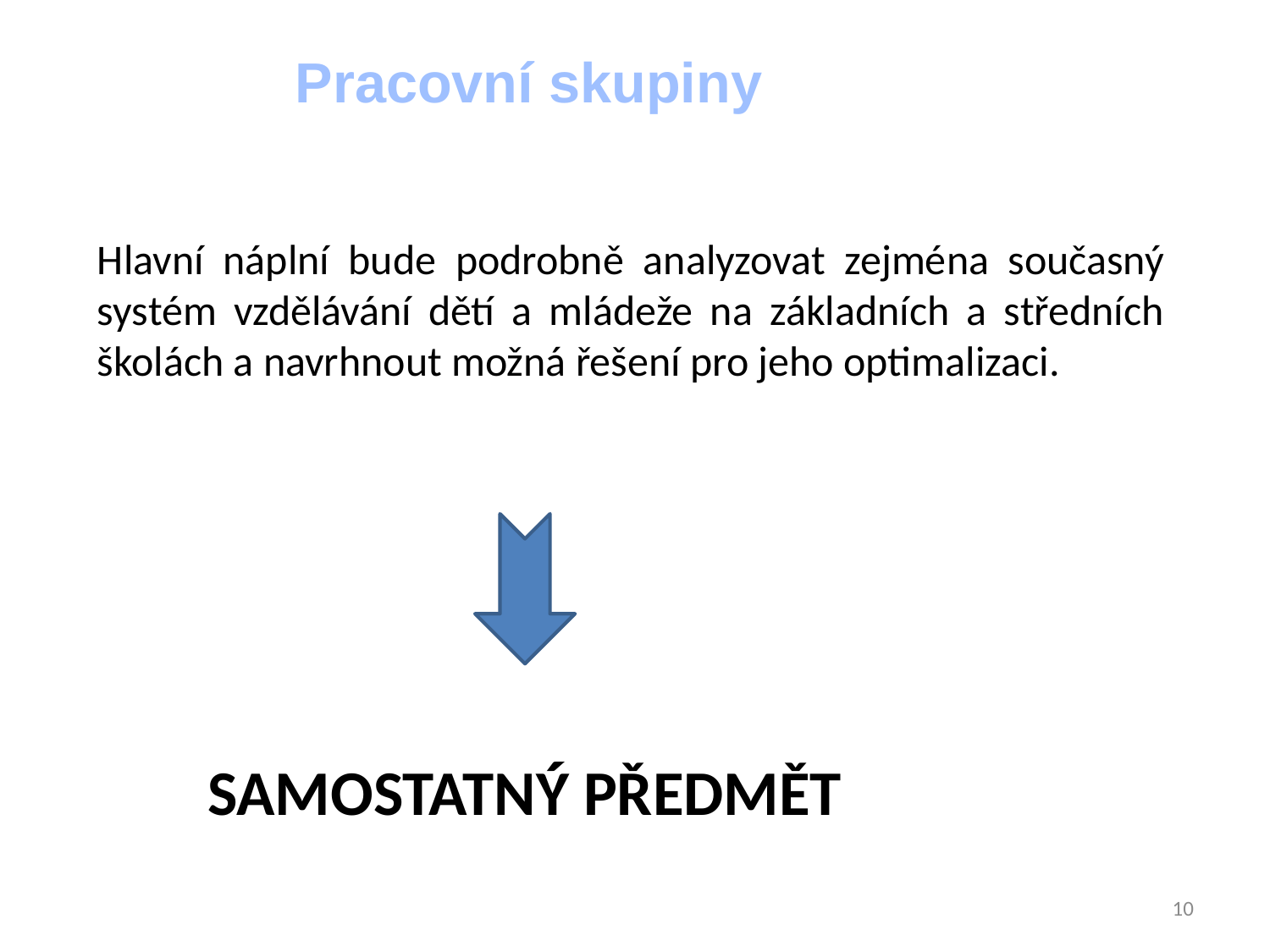

Pracovní skupiny

Hlavní náplní bude podrobně analyzovat zejména současný systém vzdělávání dětí a mládeže na základních a středních školách a navrhnout možná řešení pro jeho optimalizaci.

SAMOSTATNÝ PŘEDMĚT
10